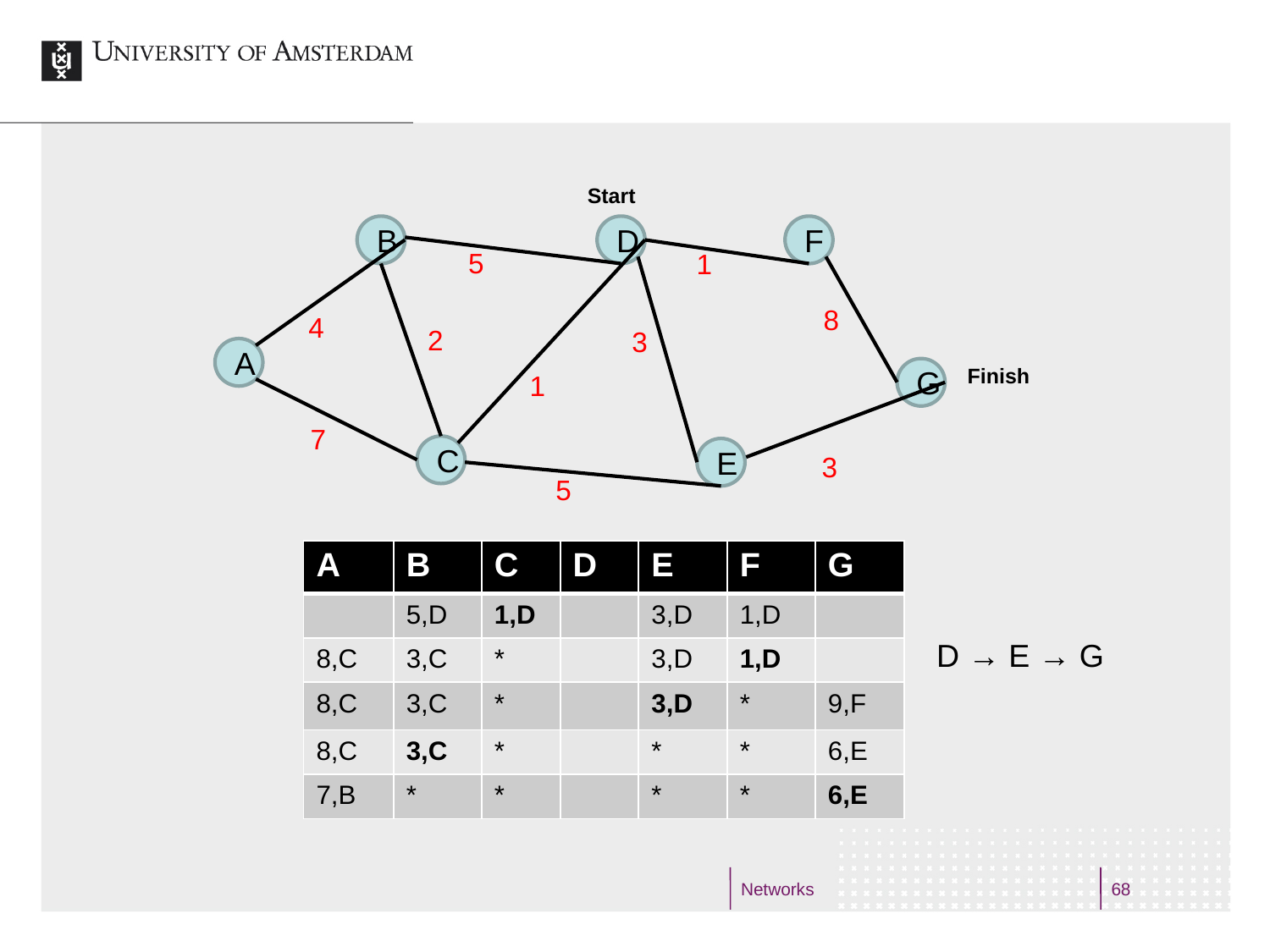

Start
B
D
F
5
1
8
4
2
3
A
Finish
G
1
7
C
E
3
5
| A | B | C | D | E | F | G |
| --- | --- | --- | --- | --- | --- | --- |
|  | 5,D | 1,D |  | 3,D | 1,D |  |
| 8,C | 3,C | \* |  | 3,D | 1,D |  |
| 8,C | 3,C | \* |  | 3,D | \* | 9,F |
| 8,C | 3,C | \* |  | \* | \* | 6,E |
| 7,B | \* | \* |  | \* | \* | 6,E |
D → E → G
Networks
68